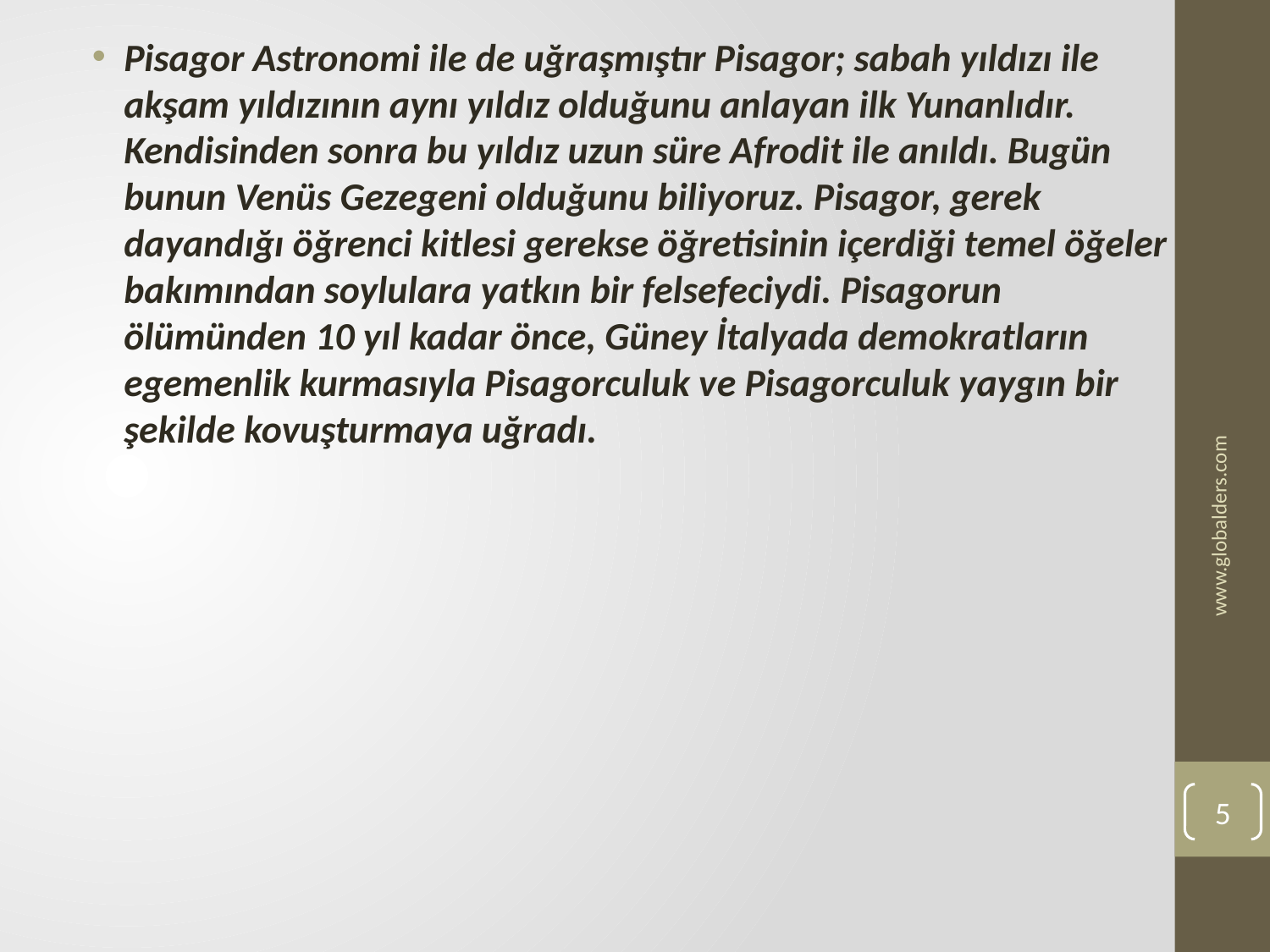

Pisagor Astronomi ile de uğraşmıştır Pisagor; sabah yıldızı ile akşam yıldızının aynı yıldız olduğunu anlayan ilk Yunanlıdır. Kendisinden sonra bu yıldız uzun süre Afrodit ile anıldı. Bugün bunun Venüs Gezegeni olduğunu biliyoruz. Pisagor, gerek dayandığı öğrenci kitlesi gerekse öğretisinin içerdiği temel öğeler bakımından soylulara yatkın bir felsefeciydi. Pisagorun ölümünden 10 yıl kadar önce, Güney İtalyada demokratların egemenlik kurmasıyla Pisagorculuk ve Pisagorculuk yaygın bir şekilde kovuşturmaya uğradı.
www.globalders.com
5